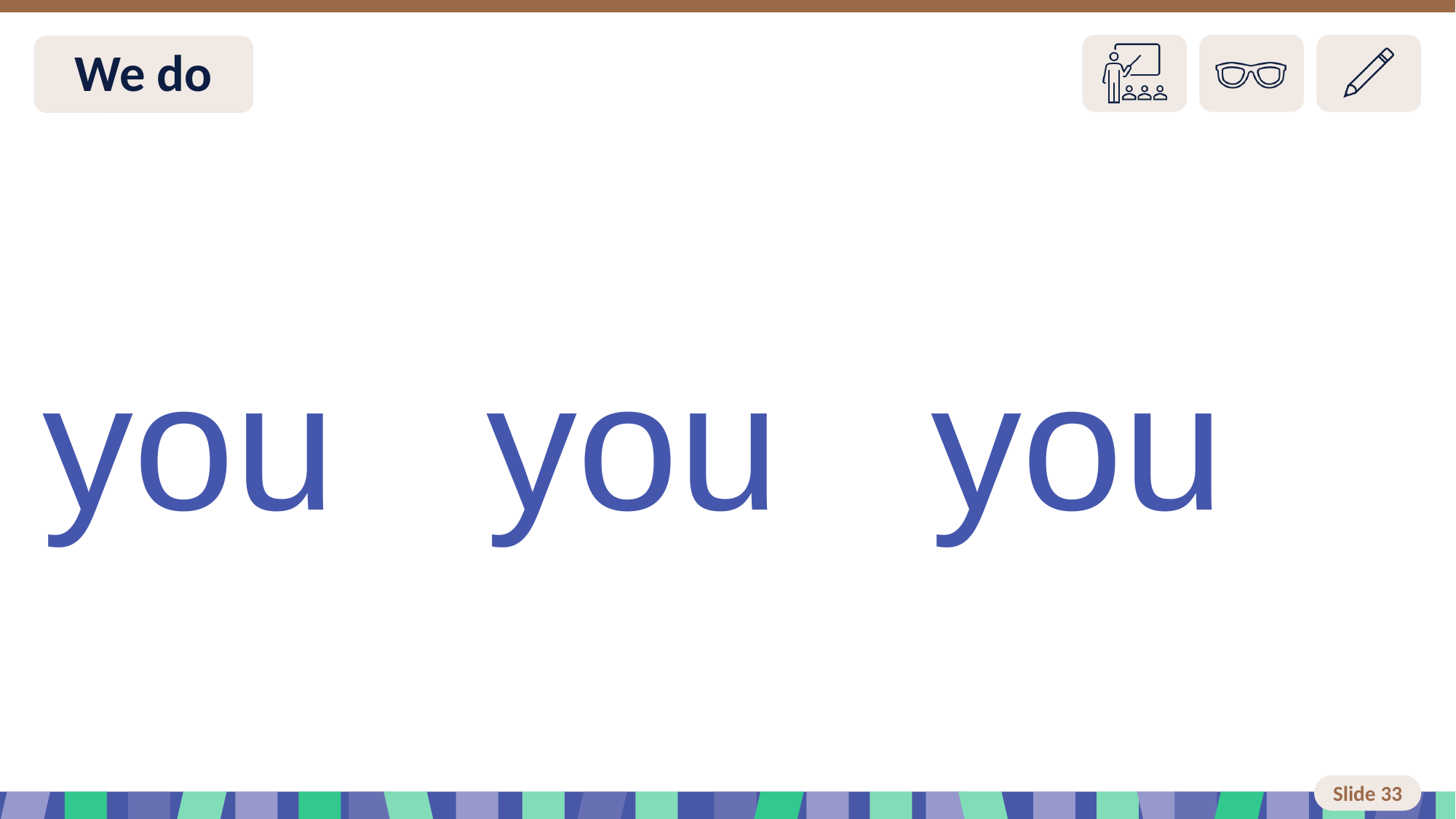

# Slide 33 We do
you   you   you